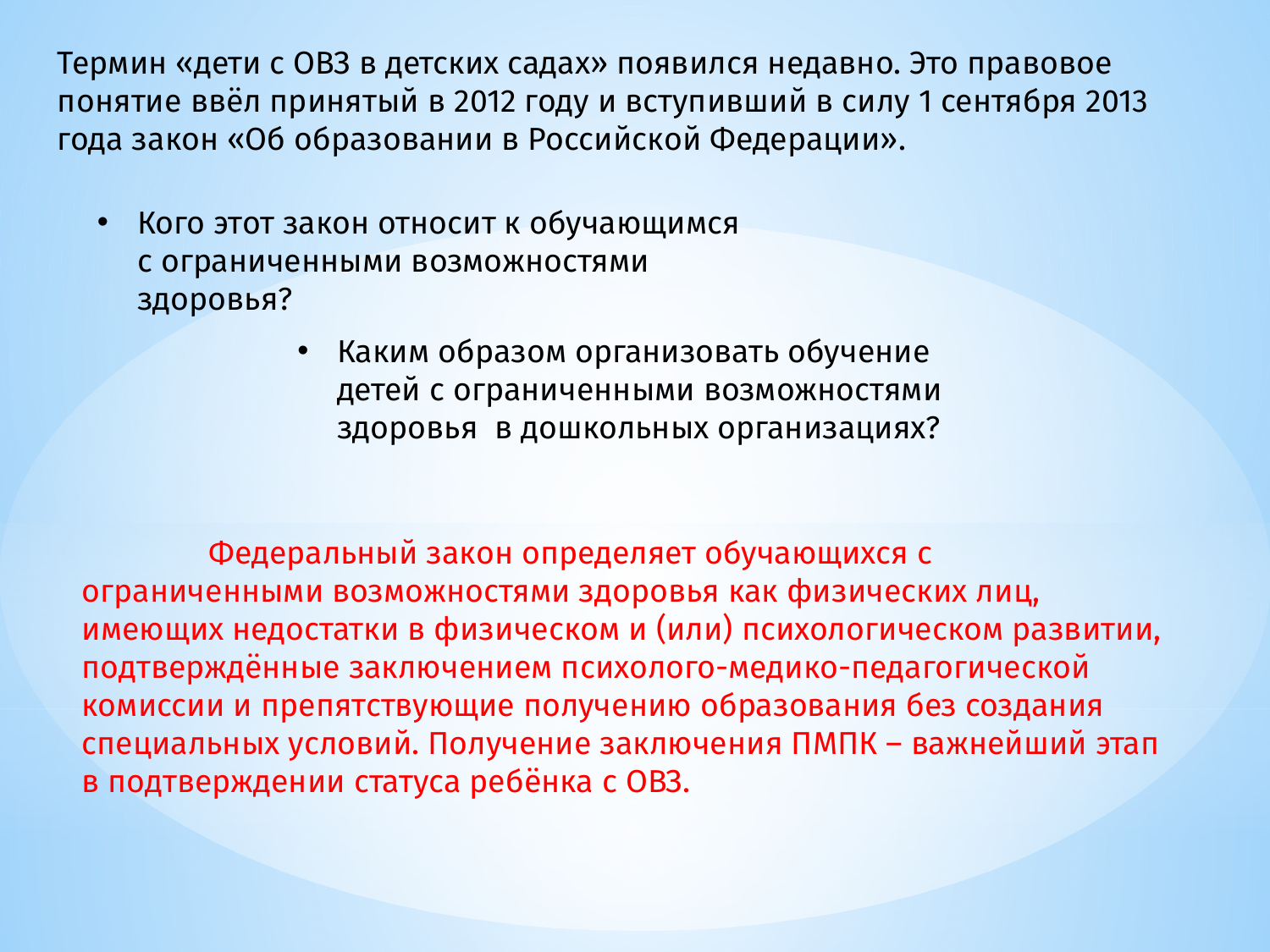

Термин «дети с ОВЗ в детских садах» появился недавно. Это правовое понятие ввёл принятый в 2012 году и вступивший в силу 1 сентября 2013 года закон «Об образовании в Российской Федерации».
Кого этот закон относит к обучающимся с ограниченными возможностями здоровья?
Каким образом организовать обучение детей с ограниченными возможностями здоровья  в дошкольных организациях?
	Федеральный закон определяет обучающихся с ограниченными возможностями здоровья как физических лиц, имеющих недостатки в физическом и (или) психологическом развитии, подтверждённые заключением психолого-медико-педагогической комиссии и препятствующие получению образования без создания специальных условий. Получение заключения ПМПК – важнейший этап в подтверждении статуса ребёнка с ОВЗ.